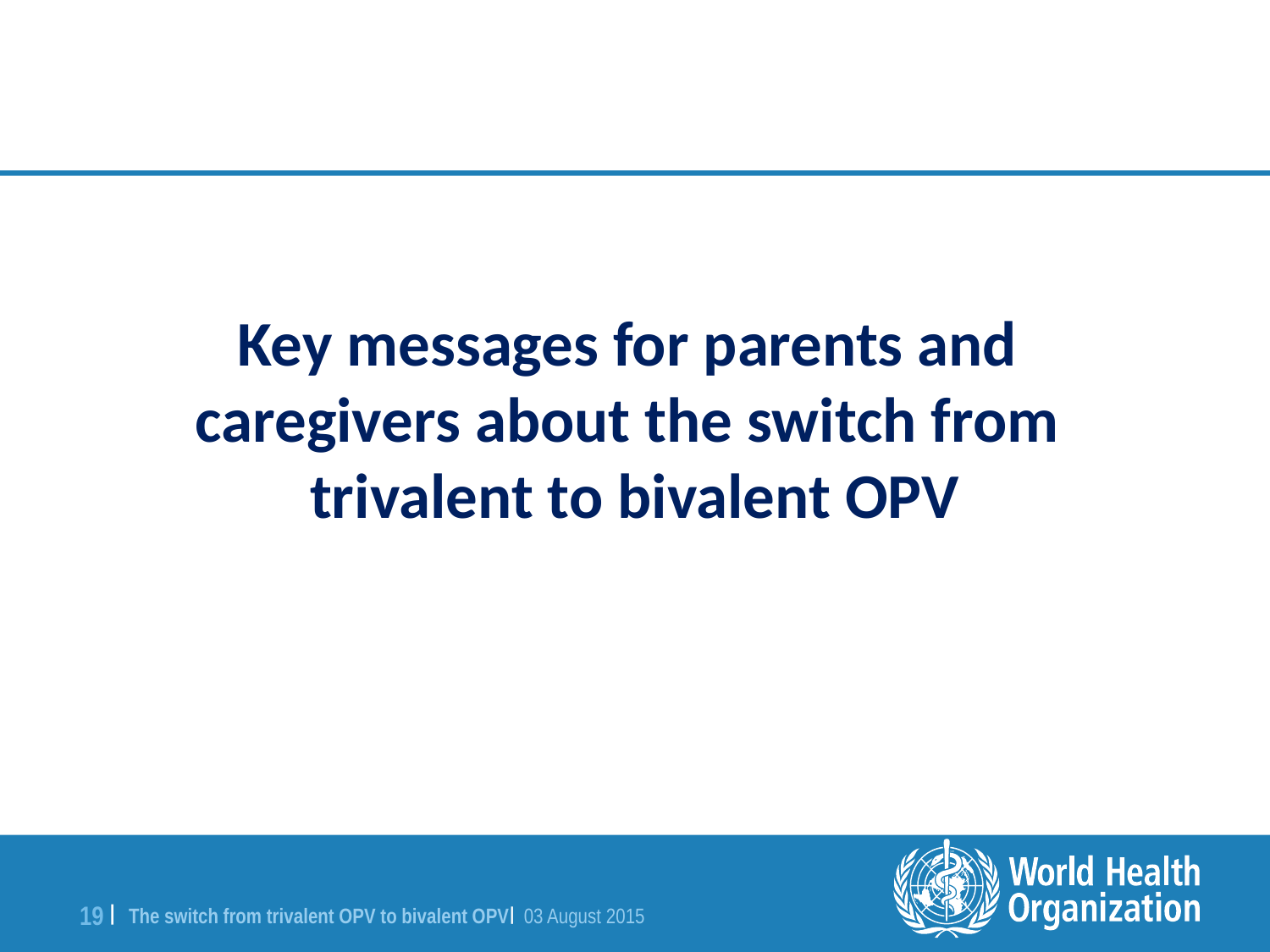

Key messages for parents and
caregivers about the switch from
trivalent to bivalent OPV